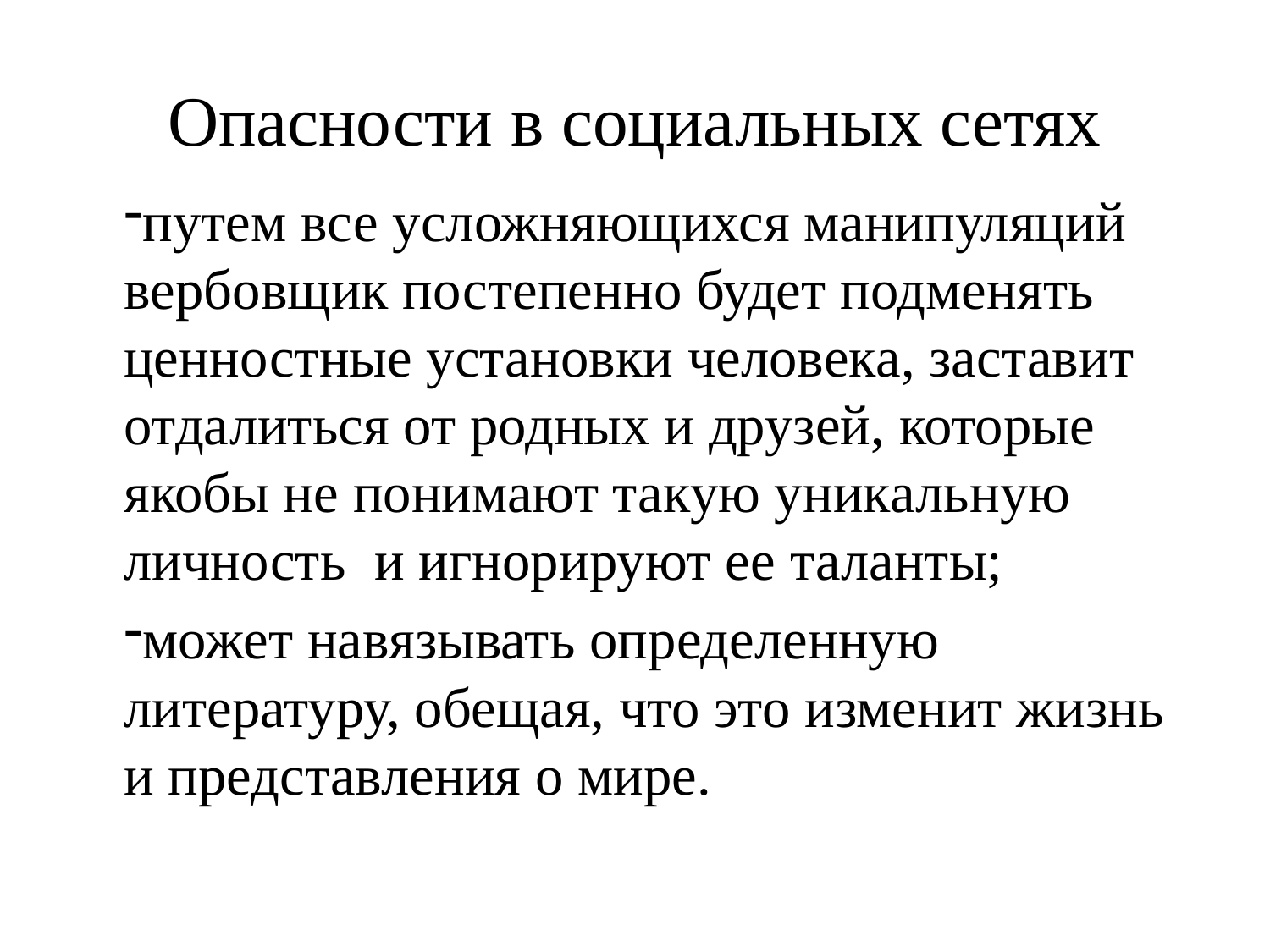

# Опасности в социальных сетях
путем все усложняющихся манипуляций вербовщик постепенно будет подменять ценностные установки человека, заставит отдалиться от родных и друзей, которые якобы не понимают такую уникальную личность  и игнорируют ее таланты;
может навязывать определенную литературу, обещая, что это изменит жизнь и представления о мире.